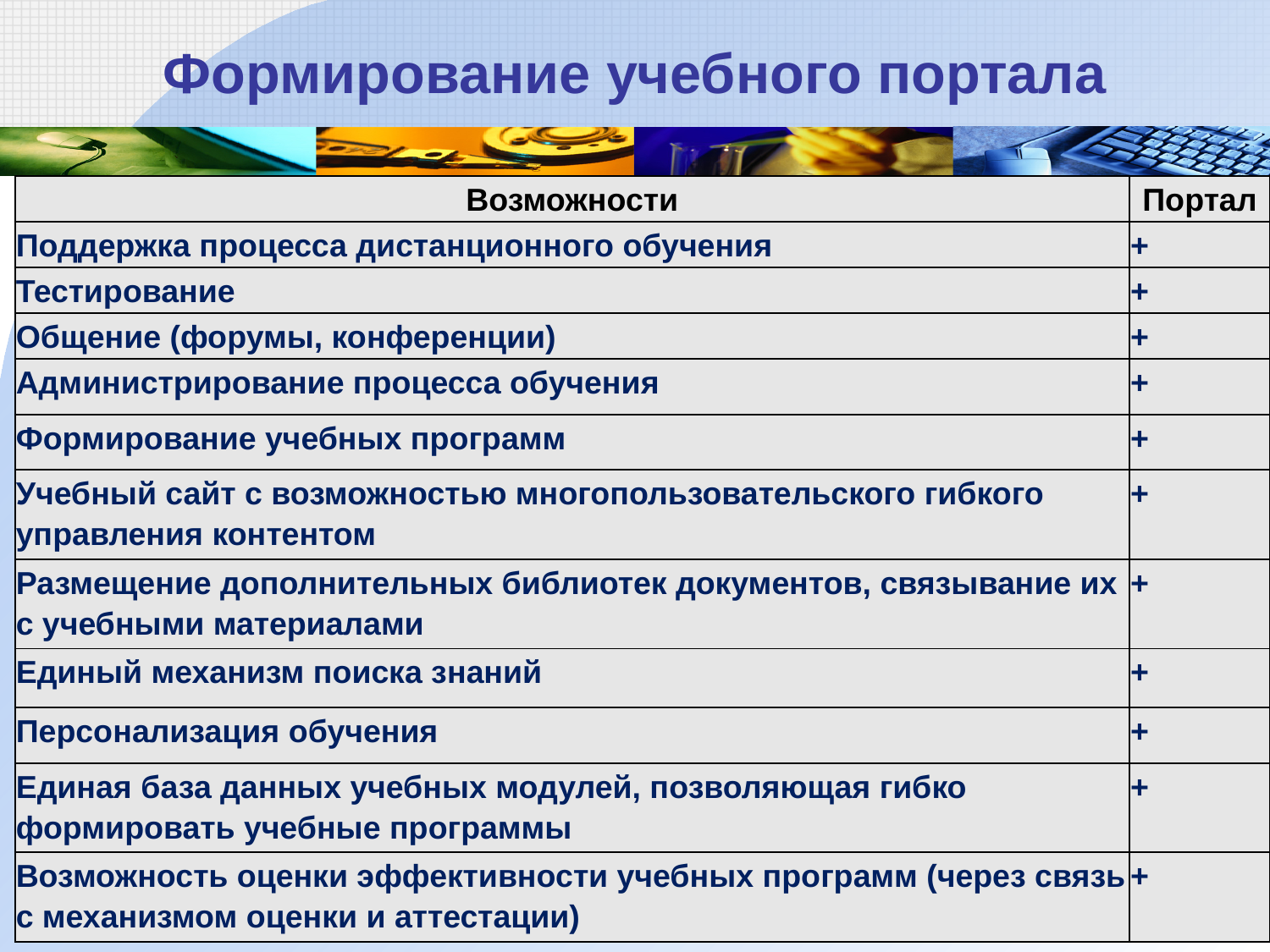

# Формирование учебного портала
| Возможности | Портал |
| --- | --- |
| Поддержка процесса дистанционного обучения | + |
| Тестирование | + |
| Общение (форумы, конференции) | + |
| Администрирование процесса обучения | + |
| Формирование учебных программ | + |
| Учебный сайт с возможностью многопользовательского гибкого управления контентом | + |
| Размещение дополнительных библиотек документов, связывание их с учебными материалами | + |
| Единый механизм поиска знаний | + |
| Персонализация обучения | + |
| Единая база данных учебных модулей, позволяющая гибко формировать учебные программы | + |
| Возможность оценки эффективности учебных программ (через связь с механизмом оценки и аттестации) | + |